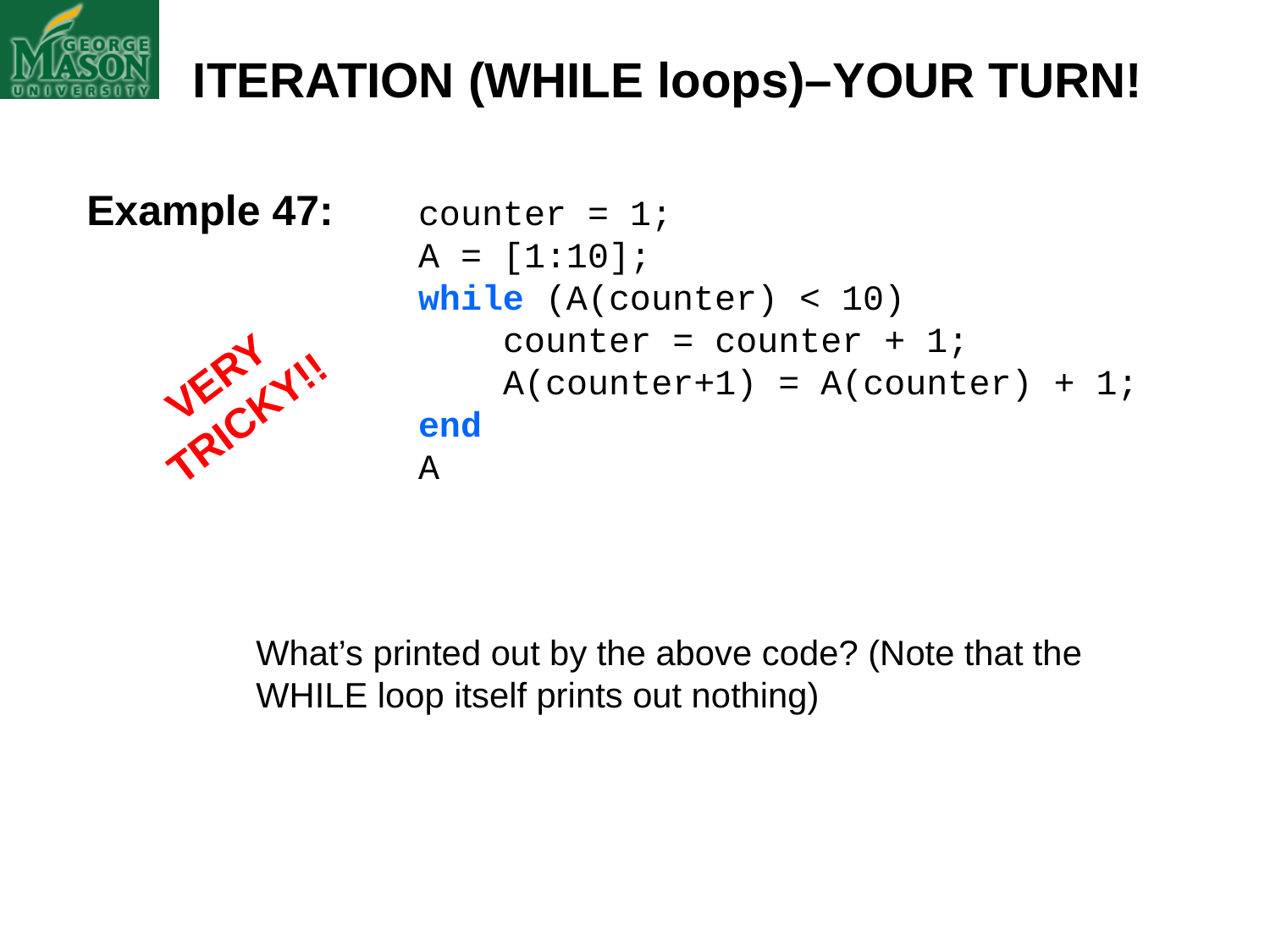

ITERATION (WHILE loops)–YOUR TURN!
Example 47:
counter = 1;
A = [1:10];
while (A(counter) < 10)
    counter = counter + 1;
    A(counter+1) = A(counter) + 1;
end
A
VERY
TRICKY!!
What’s printed out by the above code? (Note that the WHILE loop itself prints out nothing)